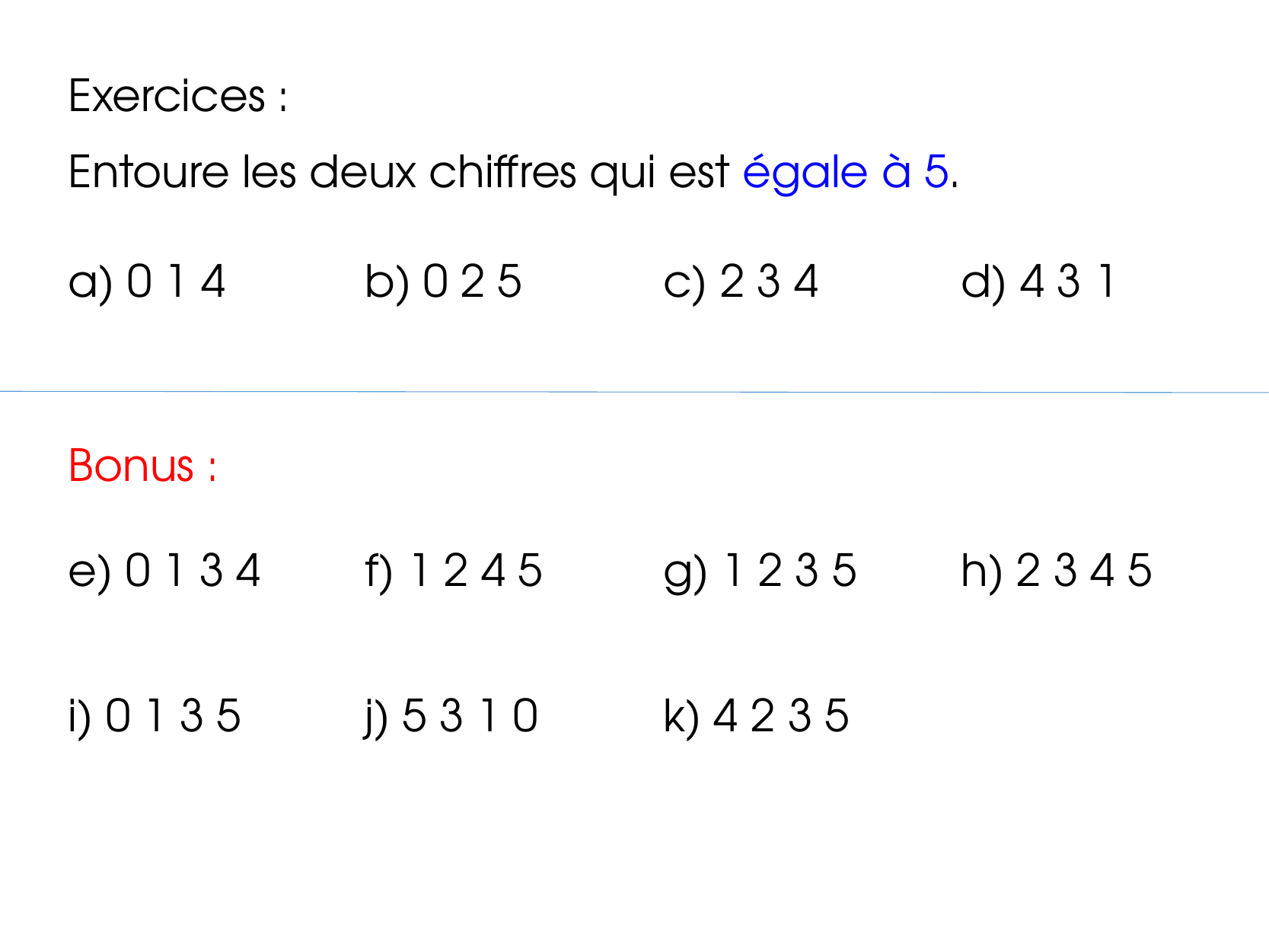

Exercices :
Entoure les deux chiffres qui est égale à 5.
a) 0 1 4
b) 0 2 5
c) 2 3 4
d) 4 3 1
Bonus :
e) 0 1 3 4
f) 1 2 4 5
g) 1 2 3 5
h) 2 3 4 5
i) 0 1 3 5
j) 5 3 1 0
k) 4 2 3 5